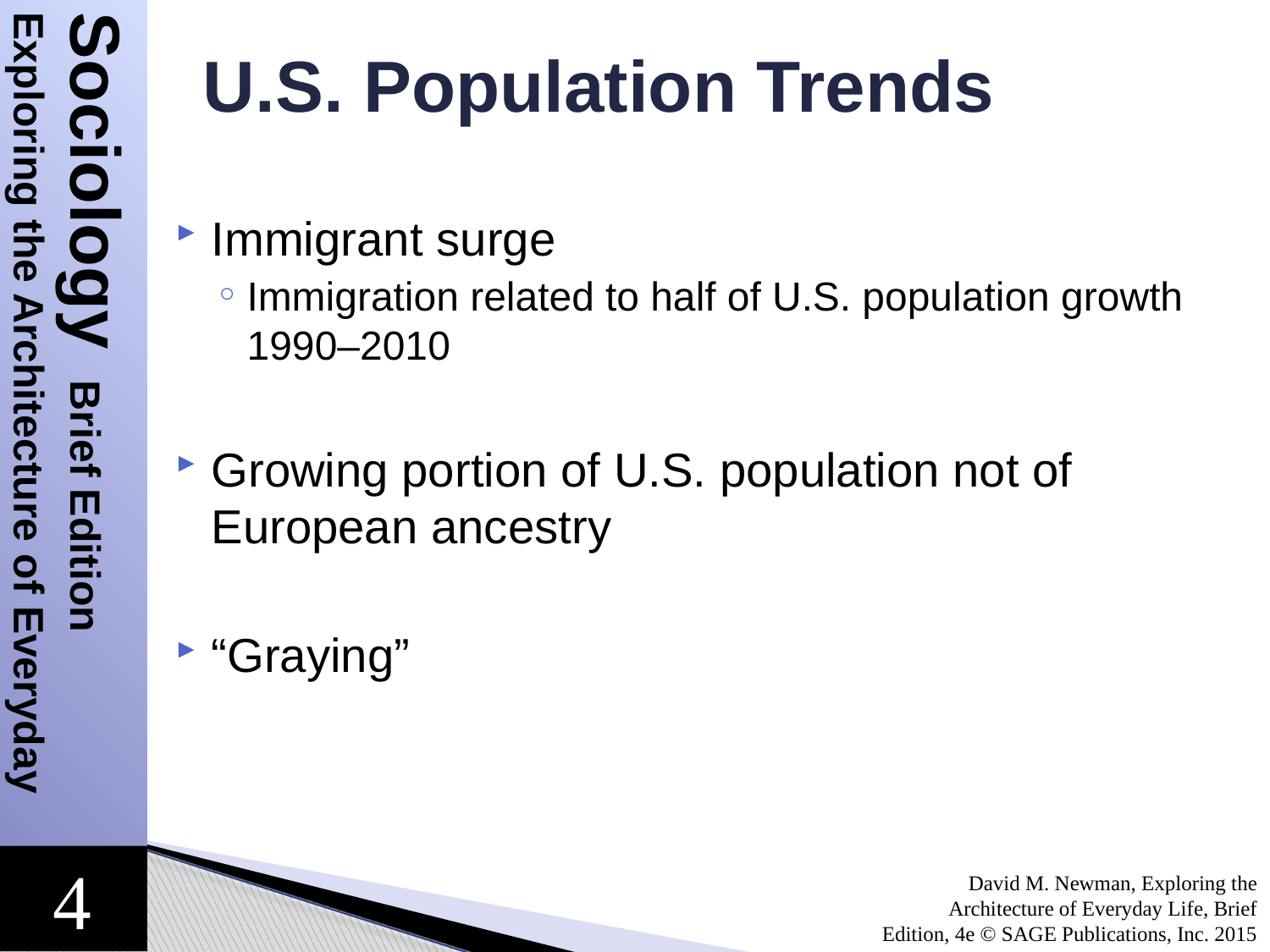

# U.S. Population Trends

Immigrant surge
Immigration related to half of U.S. population growth 1990–2010

Growing portion of U.S. population not of European ancestry

“Graying”
David M. Newman, Exploring the Architecture of Everyday Life, Brief Edition, 4e © SAGE Publications, Inc. 2015